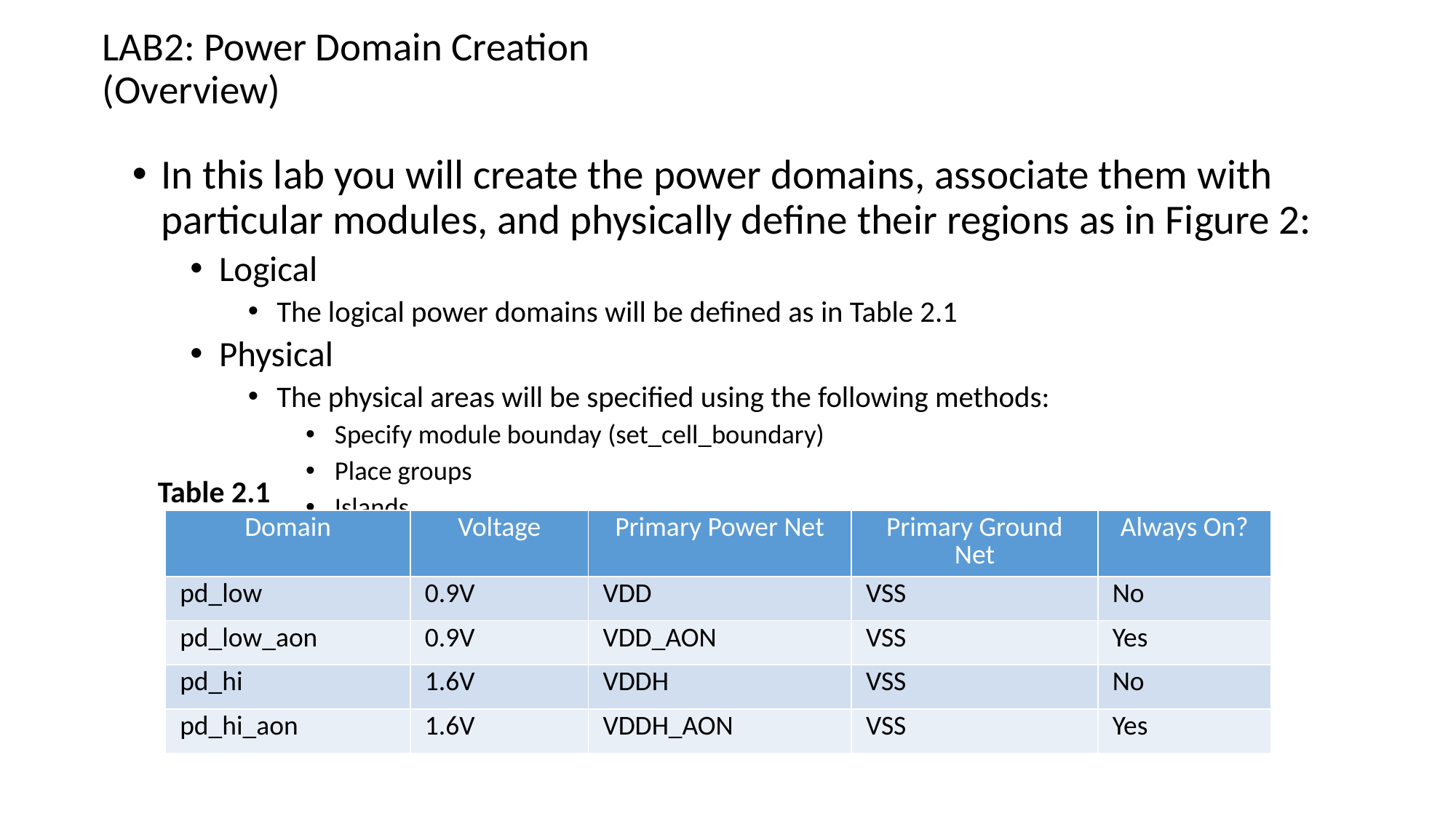

# LAB2: Power Domain Creation (Overview)
In this lab you will create the power domains, associate them with particular modules, and physically define their regions as in Figure 2:
Logical
The logical power domains will be defined as in Table 2.1
Physical
The physical areas will be specified using the following methods:
Specify module bounday (set_cell_boundary)
Place groups
Islands
Table 2.1
| Domain | Voltage | Primary Power Net | Primary Ground Net | Always On? |
| --- | --- | --- | --- | --- |
| pd\_low | 0.9V | VDD | VSS | No |
| pd\_low\_aon | 0.9V | VDD\_AON | VSS | Yes |
| pd\_hi | 1.6V | VDDH | VSS | No |
| pd\_hi\_aon | 1.6V | VDDH\_AON | VSS | Yes |